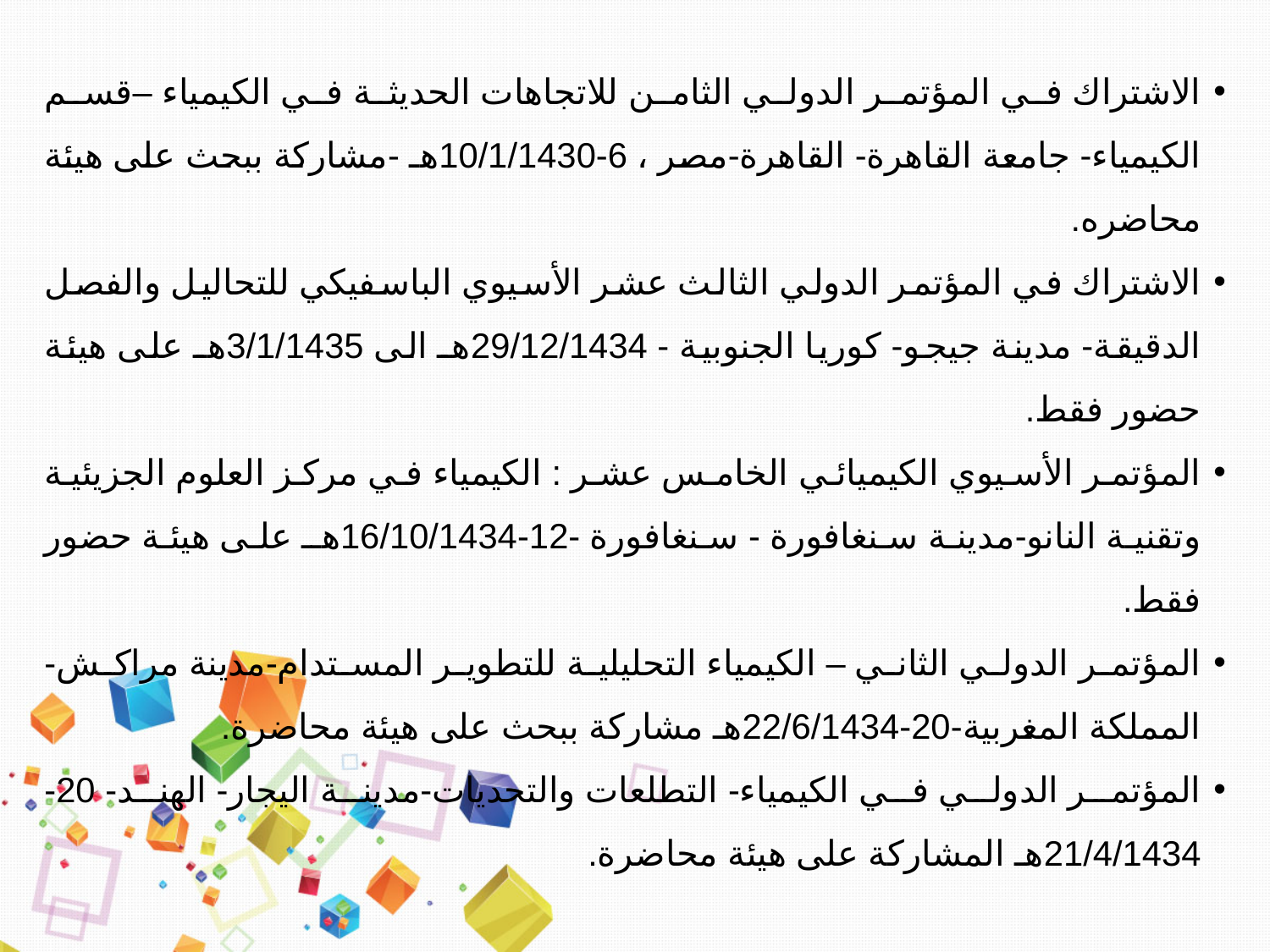

الاشتراك في المؤتمر الدولي الثامن للاتجاهات الحديثة في الكيمياء –قسم الكيمياء- جامعة القاهرة- القاهرة-مصر ، 6-10/1/1430هـ -مشاركة ببحث على هيئة محاضره.
الاشتراك في المؤتمر الدولي الثالث عشر الأسيوي الباسفيكي للتحاليل والفصل الدقيقة- مدينة جيجو- كوريا الجنوبية - 29/12/1434هـ الى 3/1/1435هـ على هيئة حضور فقط.
المؤتمر الأسيوي الكيميائي الخامس عشر : الكيمياء في مركز العلوم الجزيئية وتقنية النانو-مدينة سنغافورة - سنغافورة -12-16/10/1434هـ على هيئة حضور فقط.
المؤتمر الدولي الثاني – الكيمياء التحليلية للتطوير المستدام-مدينة مراكش- المملكة المغربية-20-22/6/1434هـ مشاركة ببحث على هيئة محاضرة.
المؤتمر الدولي في الكيمياء- التطلعات والتحديات-مدينة اليجار- الهند- 20-21/4/1434هـ المشاركة على هيئة محاضرة.